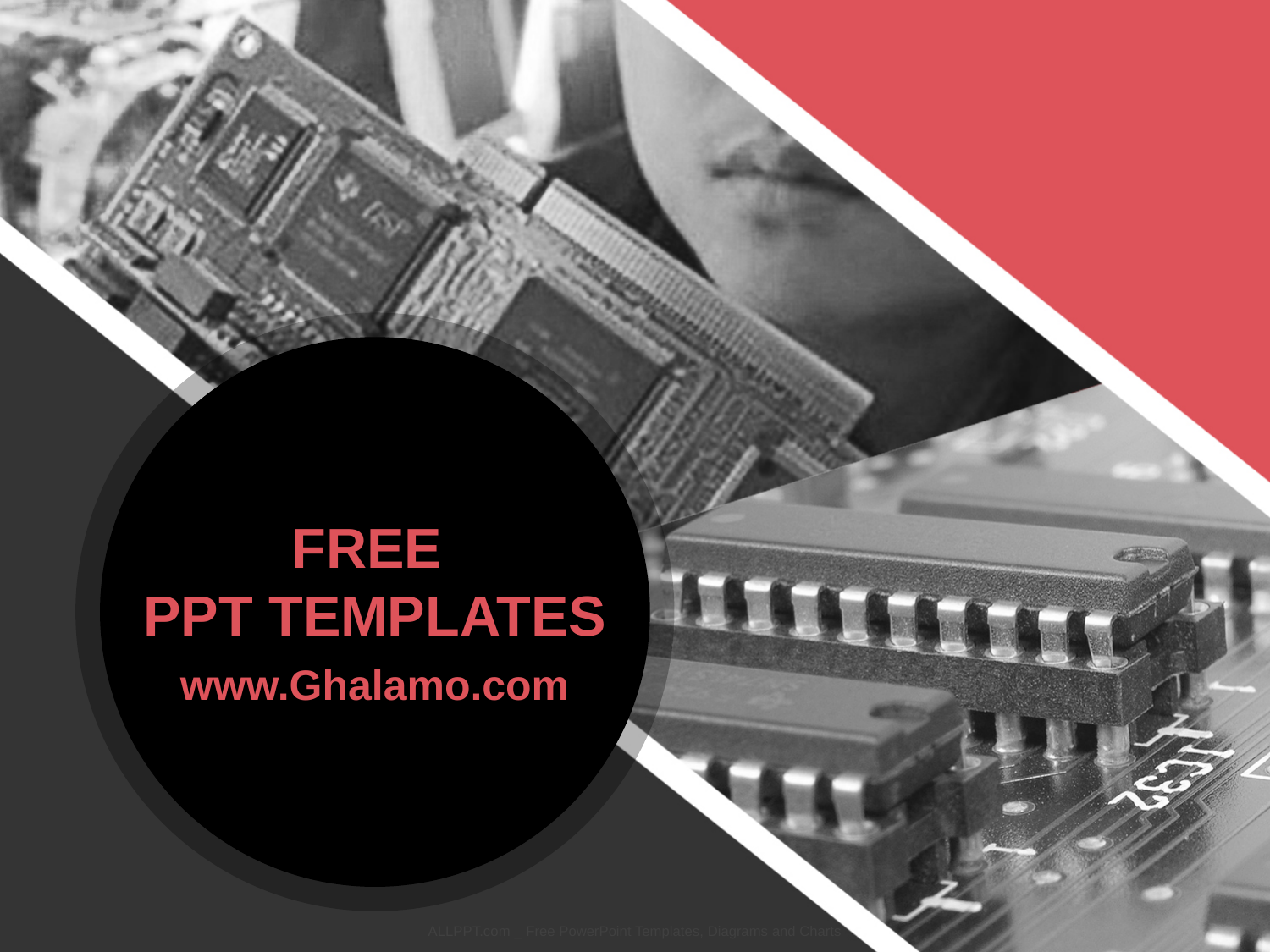

FREE
PPT TEMPLATES
www.Ghalamo.com
ALLPPT.com _ Free PowerPoint Templates, Diagrams and Charts